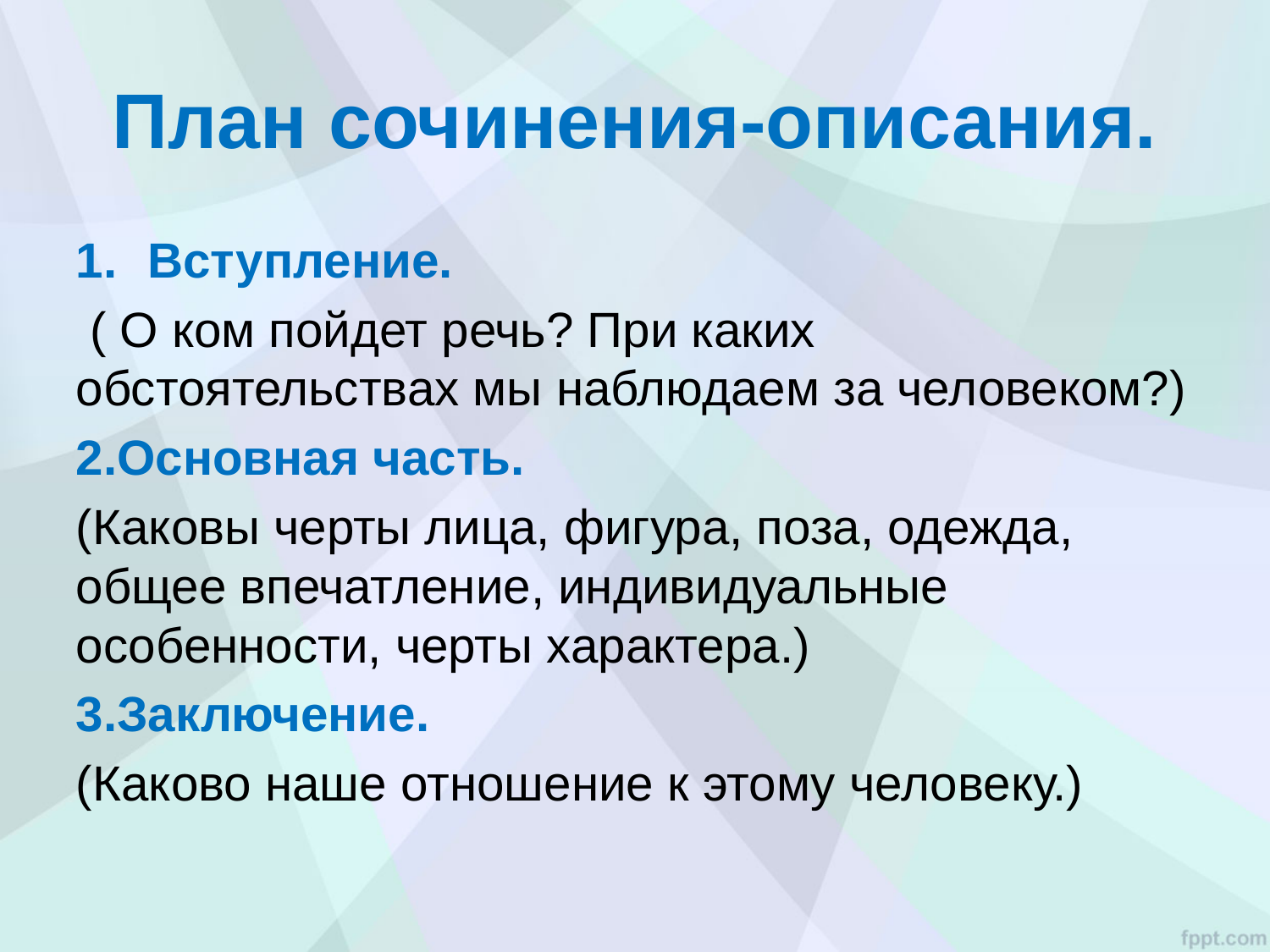

# План сочинения-описания.
Вступление.
 ( О ком пойдет речь? При каких обстоятельствах мы наблюдаем за человеком?)
2.Основная часть.
(Каковы черты лица, фигура, поза, одежда, общее впечатление, индивидуальные особенности, черты характера.)
3.Заключение.
(Каково наше отношение к этому человеку.)